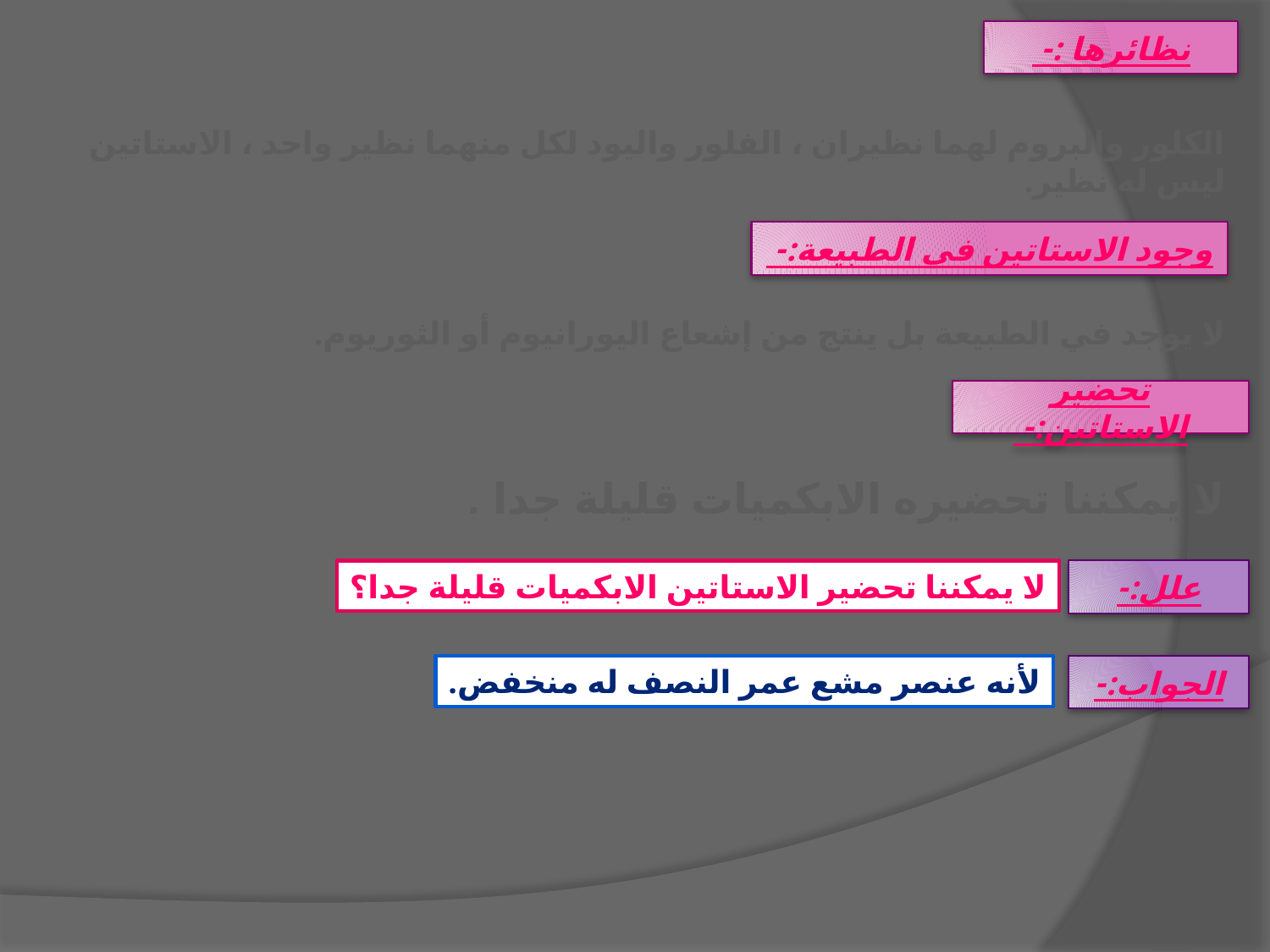

نظائرها :-

الكلور والبروم لهما نظيران ، الفلور واليود لكل منهما نظير واحد ، الاستاتين ليس له نظير.

وجود الاستاتين في الطبيعة:-

لا يوجد في الطبيعة بل ينتج من إشعاع اليورانيوم أو الثوريوم.
تحضير الاستاتين:-
لا يمكننا تحضيره الابكميات قليلة جدا .
لا يمكننا تحضير الاستاتين الابكميات قليلة جدا؟
علل:-
لأنه عنصر مشع عمر النصف له منخفض.
الجواب:-